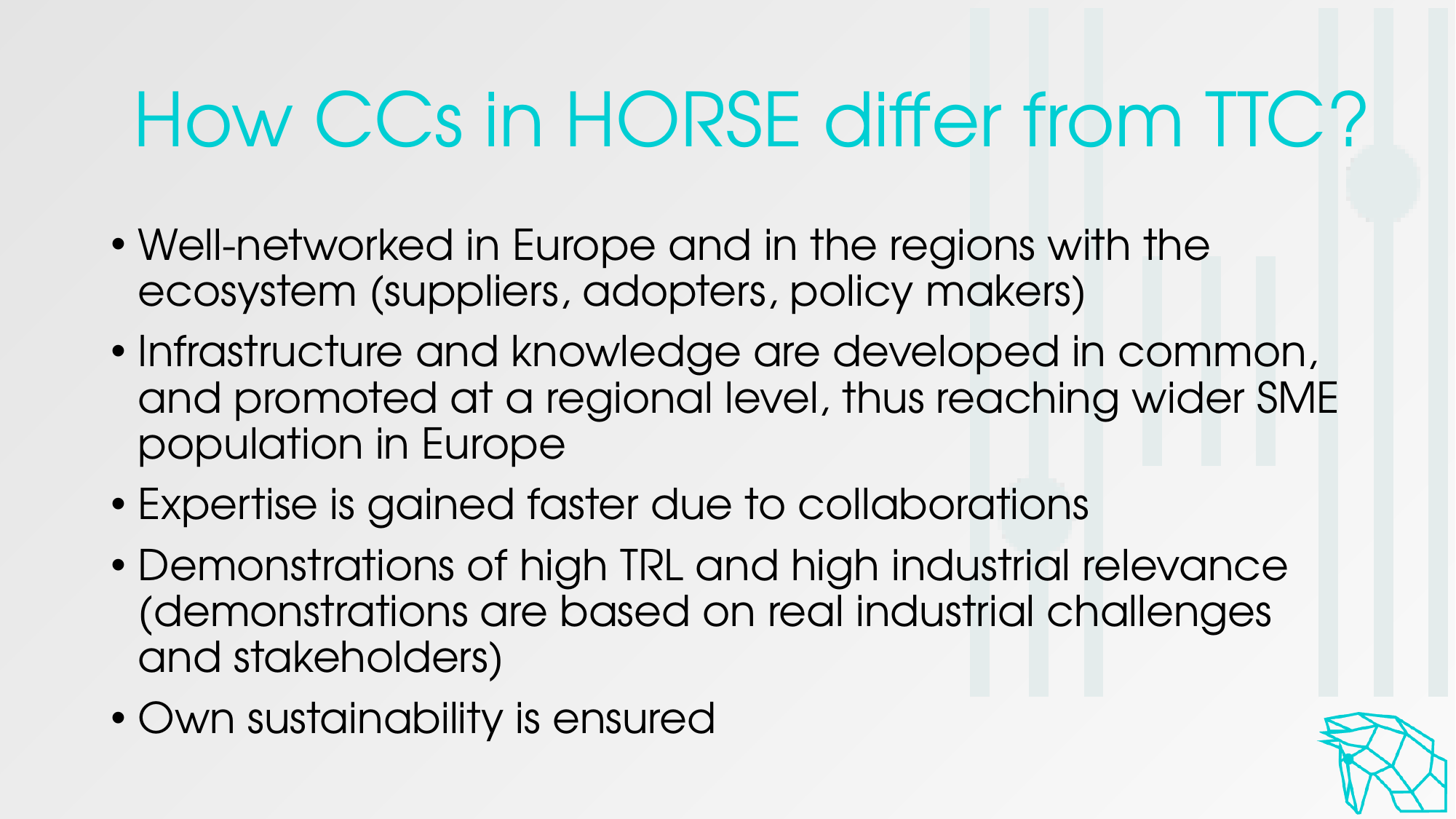

# How CCs in HORSE differ from TTC?
Well-networked in Europe and in the regions with the ecosystem (suppliers, adopters, policy makers)
Infrastructure and knowledge are developed in common, and promoted at a regional level, thus reaching wider SME population in Europe
Expertise is gained faster due to collaborations
Demonstrations of high TRL and high industrial relevance (demonstrations are based on real industrial challenges and stakeholders)
Own sustainability is ensured